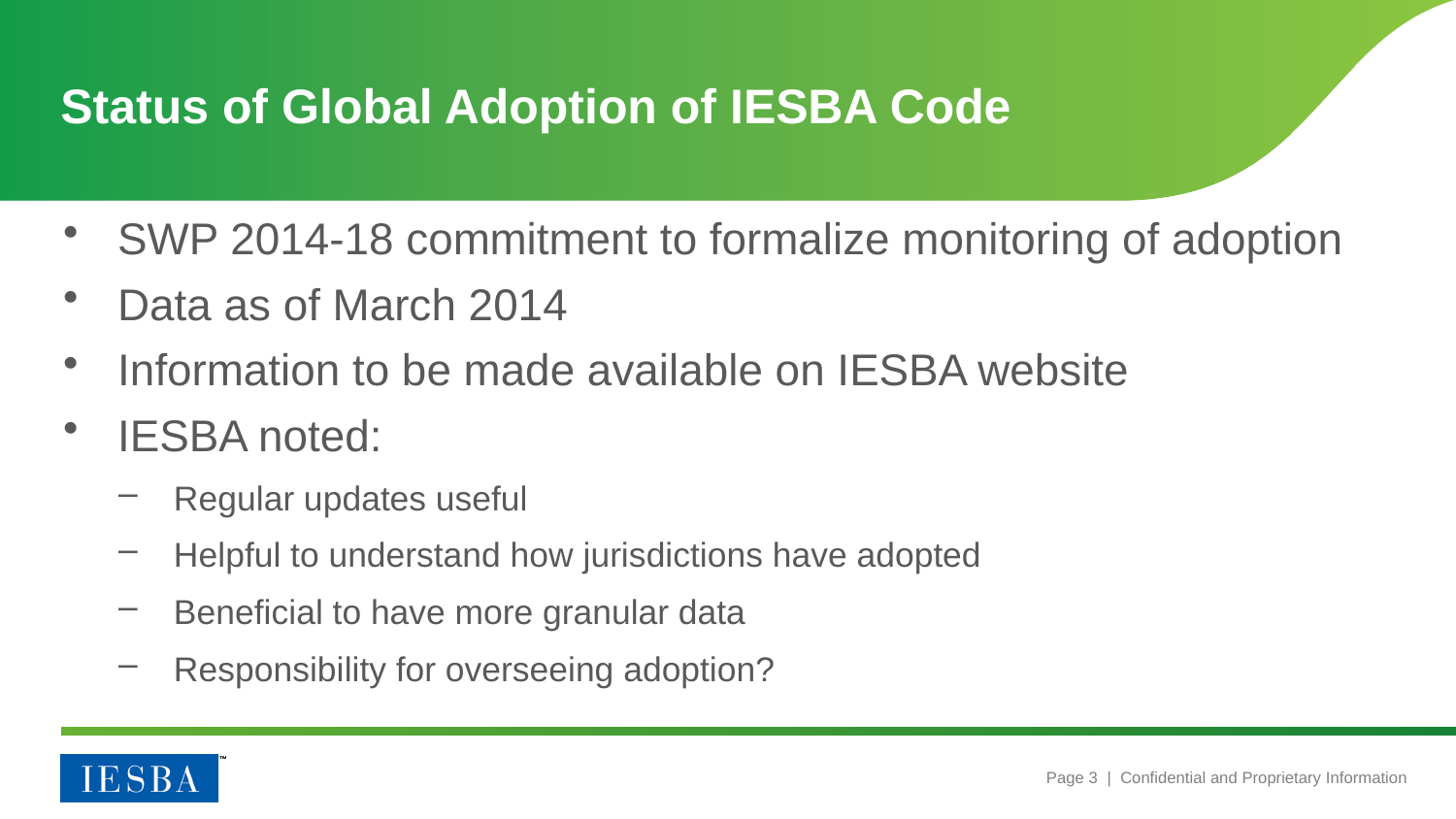

# Status of Global Adoption of IESBA Code
SWP 2014-18 commitment to formalize monitoring of adoption
Data as of March 2014
Information to be made available on IESBA website
IESBA noted:
Regular updates useful
Helpful to understand how jurisdictions have adopted
Beneficial to have more granular data
Responsibility for overseeing adoption?